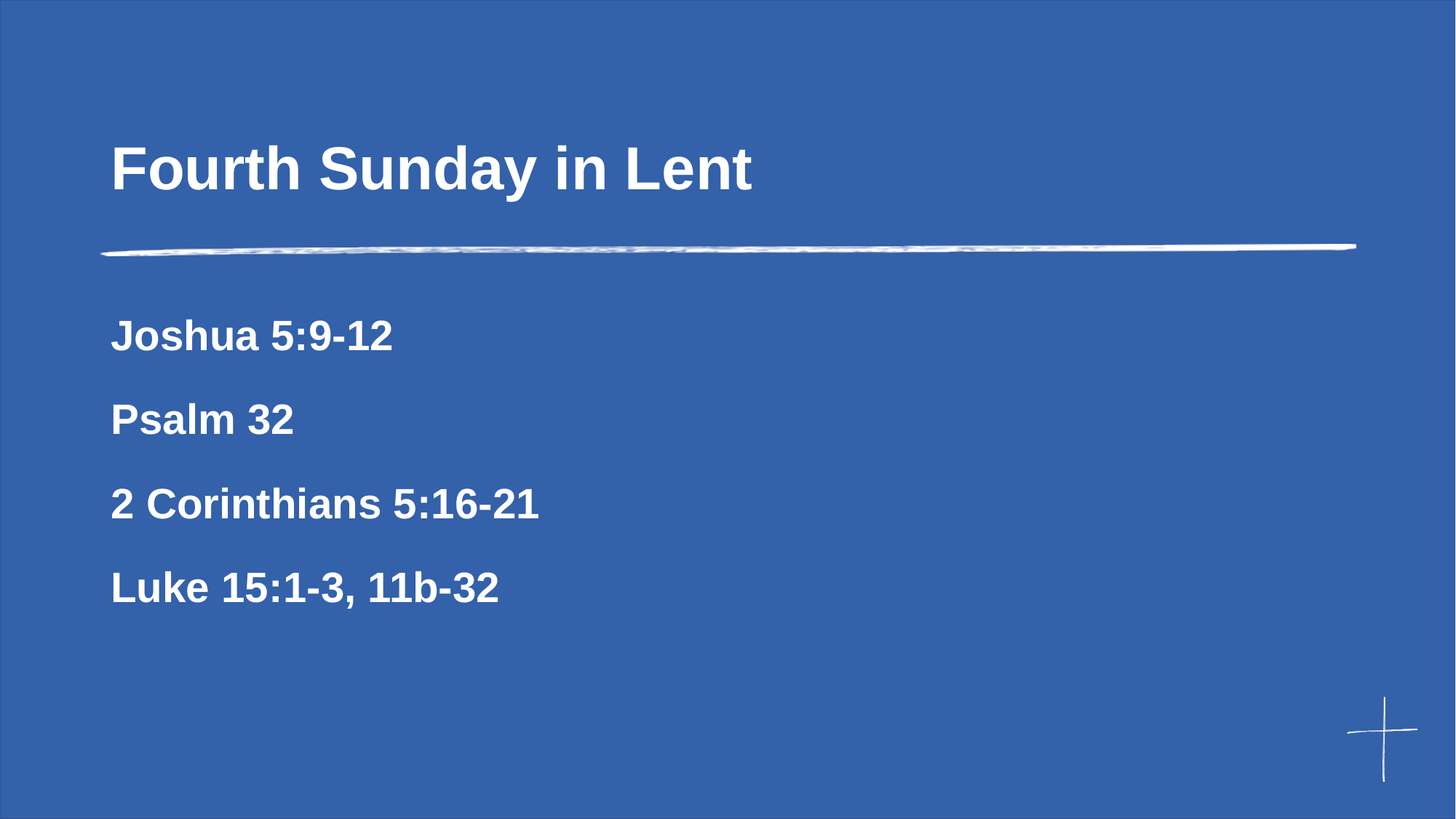

# Fourth Sunday in Lent
Joshua 5:9-12
Psalm 32
2 Corinthians 5:16-21
Luke 15:1-3, 11b-32